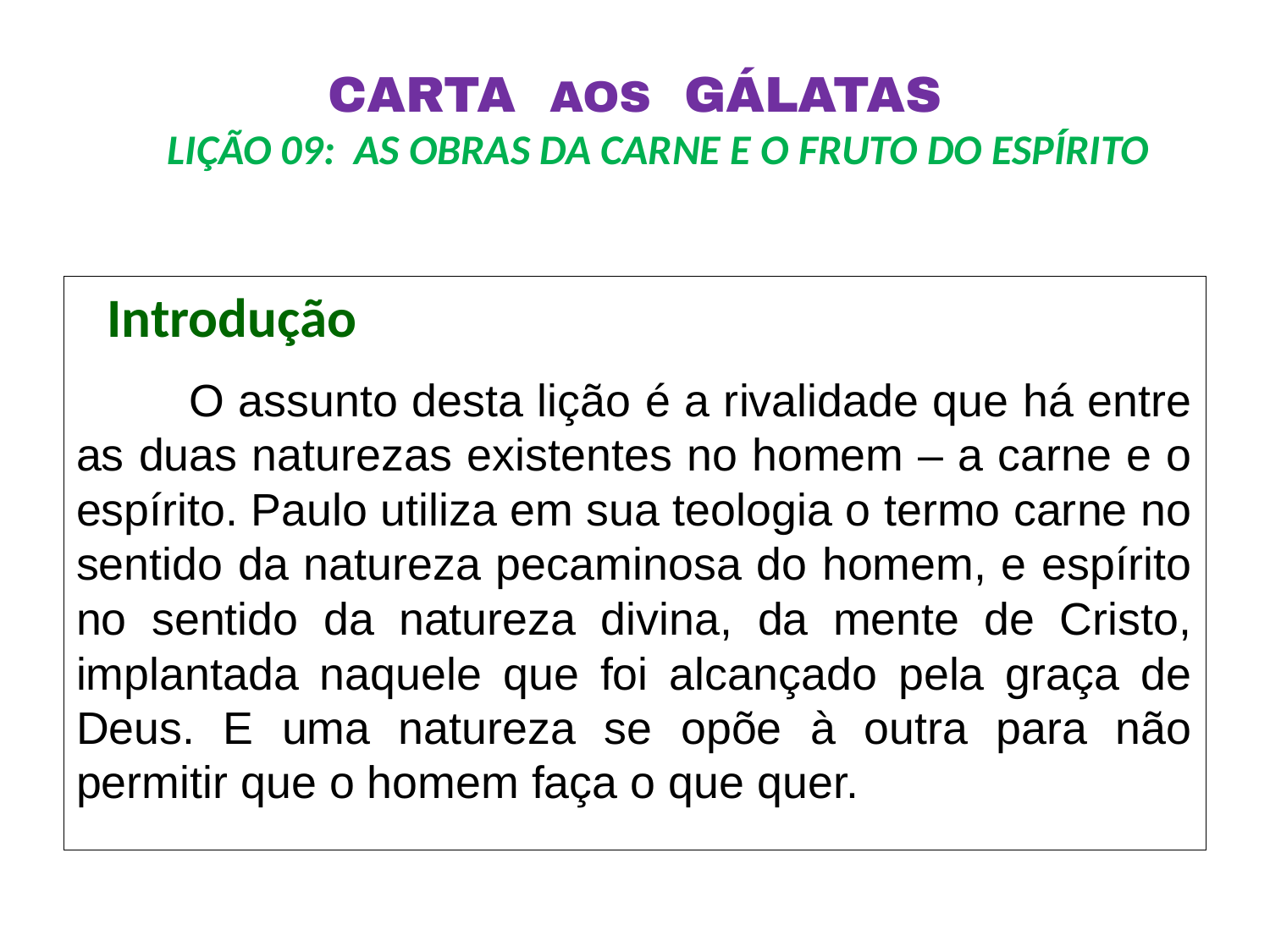

# CARTA  AOS  GÁLATAS LIÇÃO 09:  AS OBRAS DA CARNE E O FRUTO DO ESPÍRITO
   Introdução

	O assunto desta lição é a rivalidade que há entre as duas naturezas existentes no homem – a carne e o espírito. Paulo utiliza em sua teologia o termo carne no sentido da natureza pecaminosa do homem, e espírito no sentido da natureza divina, da mente de Cristo, implantada naquele que foi alcançado pela graça de Deus. E uma natureza se opõe à outra para não permitir que o homem faça o que quer.